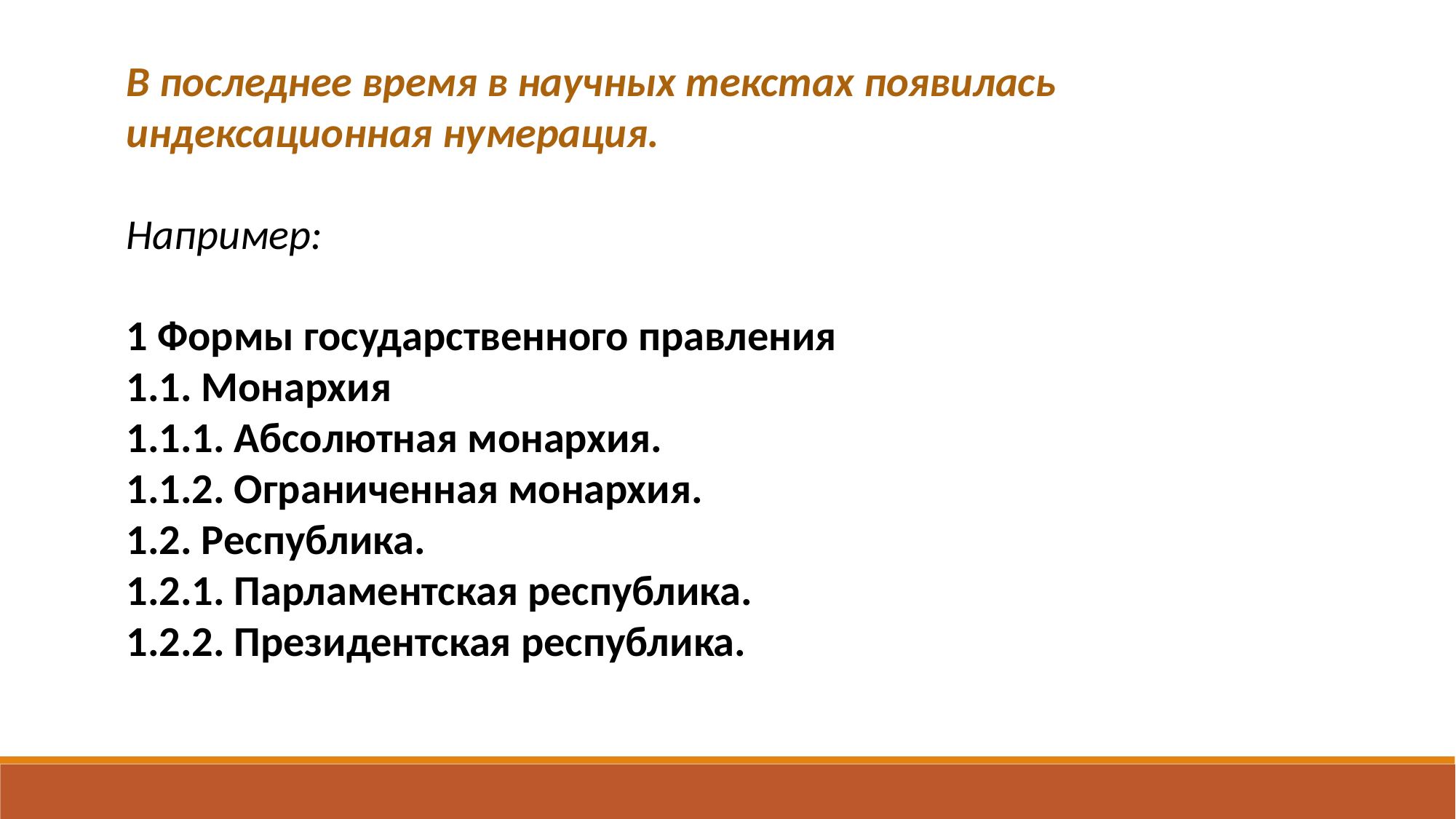

В последнее время в научных текстах появилась индексационная нумерация.

Например:

1 Формы государственного правления
1.1. Монархия
1.1.1. Абсолютная монархия.
1.1.2. Ограниченная монархия.
1.2. Республика.
1.2.1. Парламентская республика.
1.2.2. Президентская республика.